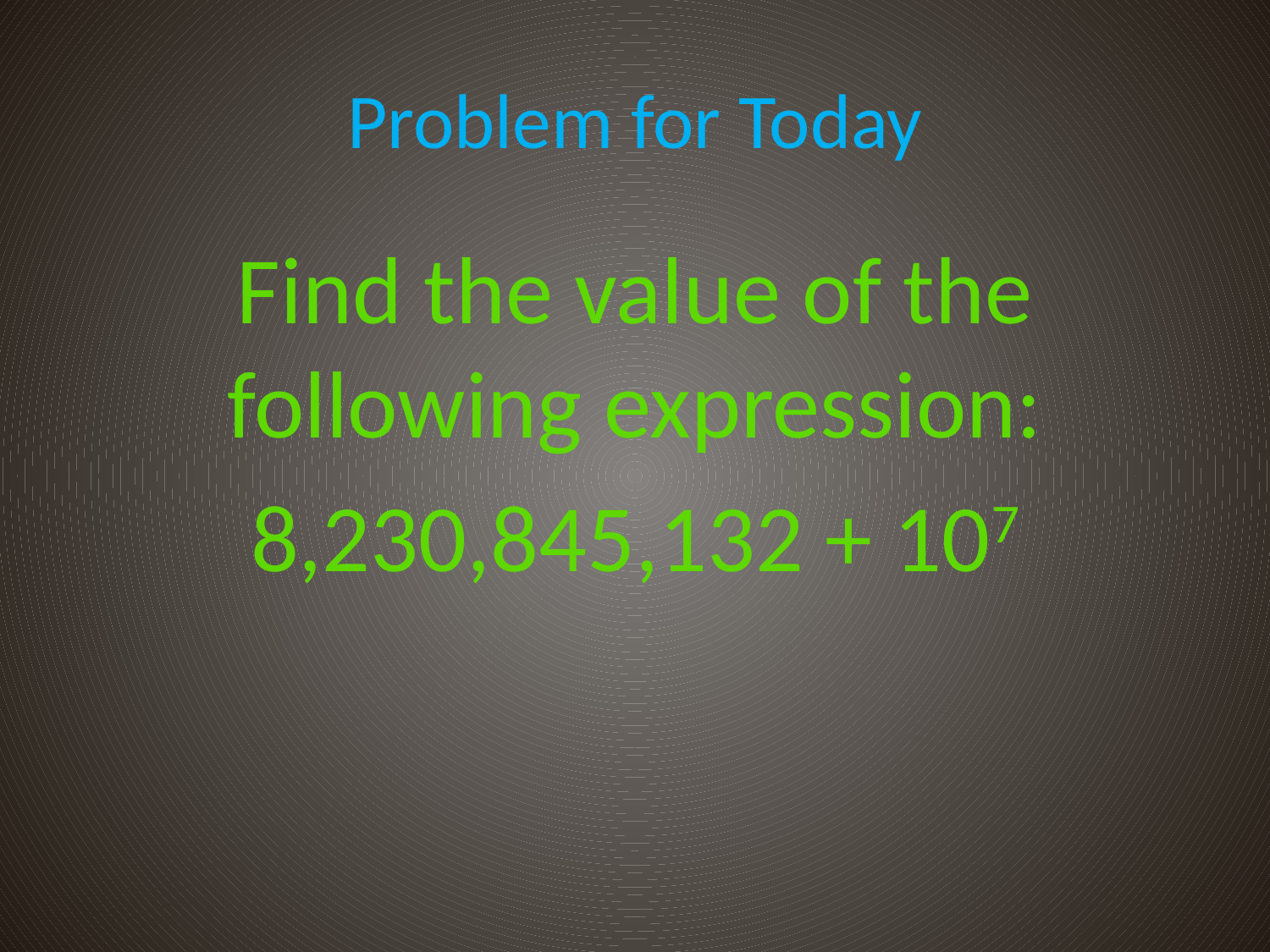

# Problem for Today
Find the value of the following expression:
8,230,845,132 + 107